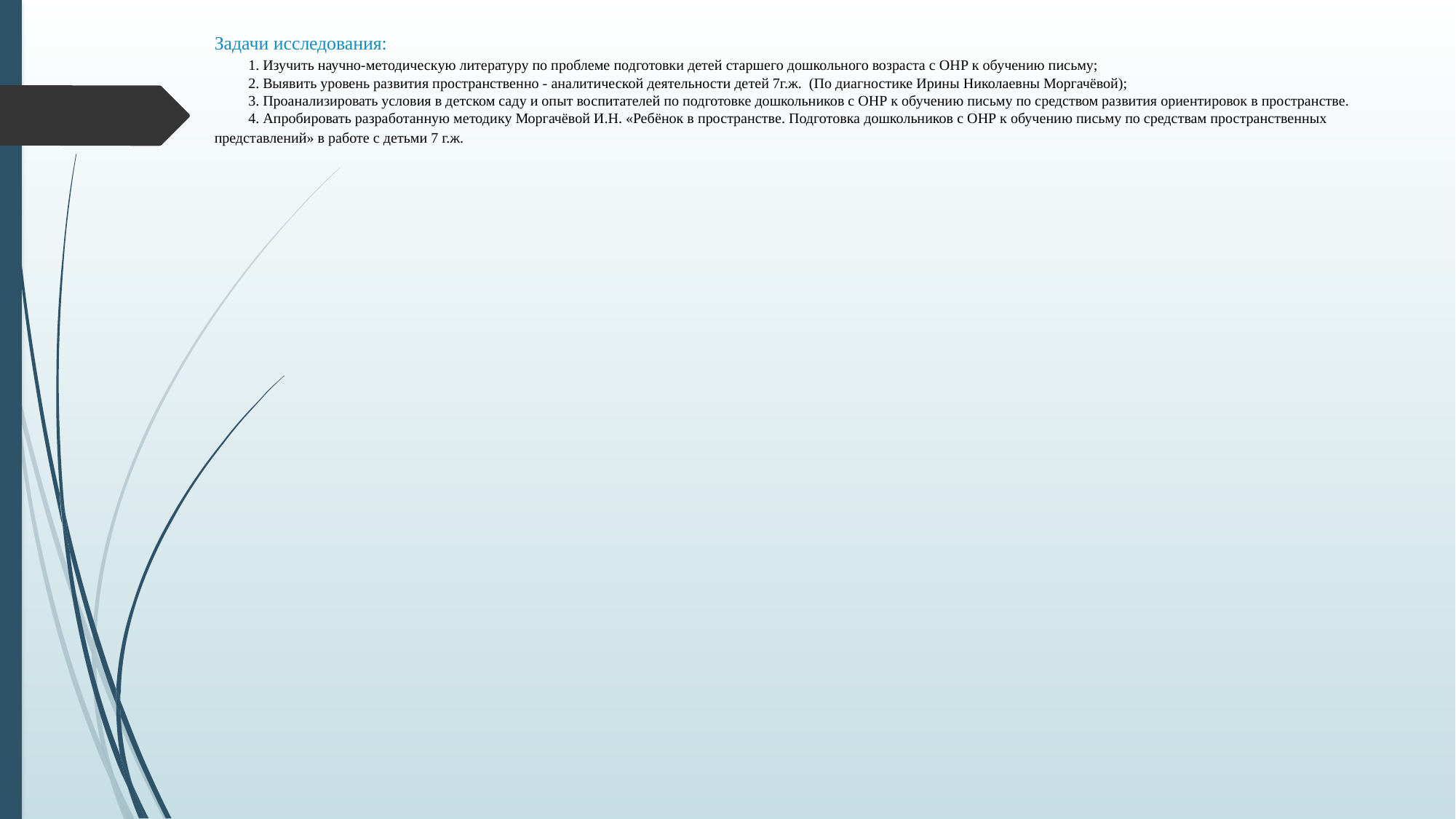

# Задачи исследования: 1. Изучить научно-методическую литературу по проблеме подготовки детей старшего дошкольного возраста с ОНР к обучению письму; 2. Выявить уровень развития пространственно - аналитической деятельности детей 7г.ж.  (По диагностике Ирины Николаевны Моргачёвой); 3. Проанализировать условия в детском саду и опыт воспитателей по подготовке дошкольников с ОНР к обучению письму по средством развития ориентировок в пространстве. 4. Апробировать разработанную методику Моргачёвой И.Н. «Ребёнок в пространстве. Подготовка дошкольников с ОНР к обучению письму по средствам пространственных представлений» в работе с детьми 7 г.ж.